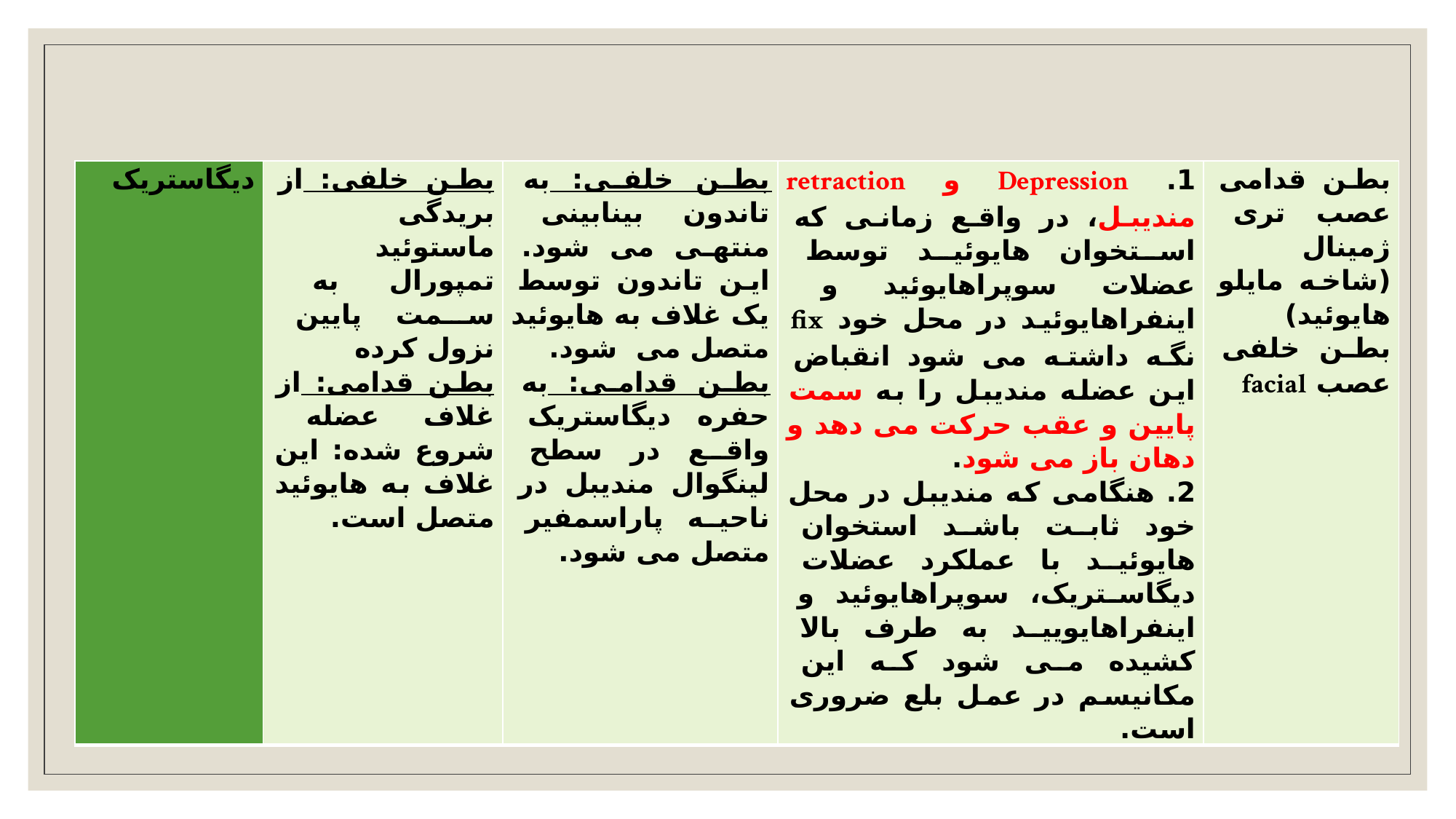

| دیگاستریک | بطن خلفی: از بریدگی ماستوئید تمپورال به سمت پایین نزول کرده بطن قدامی: از غلاف عضله شروع شده: این غلاف به هایوئید متصل است. | بطن خلفی: به تاندون بینابینی منتهی می شود. این تاندون توسط یک غلاف به هایوئید متصل می شود. بطن قدامی: به حفره دیگاستریک واقع در سطح لینگوال مندیبل در ناحیه پاراسمفیر متصل می شود. | 1. Depression و retraction مندیبل، در واقع زمانی که استخوان هایوئید توسط عضلات سوپراهایوئید و اینفراهایوئید در محل خود fix نگه داشته می شود انقباض این عضله مندیبل را به سمت پایین و عقب حرکت می دهد و دهان باز می شود. 2. هنگامی که مندیبل در محل خود ثابت باشد استخوان هایوئید با عملکرد عضلات دیگاستریک، سوپراهایوئید و اینفراهایویید به طرف بالا کشیده می شود که این مکانیسم در عمل بلع ضروری است. | بطن قدامی عصب تری ژمینال (شاخه مایلو هایوئید) بطن خلفی عصب facial |
| --- | --- | --- | --- | --- |